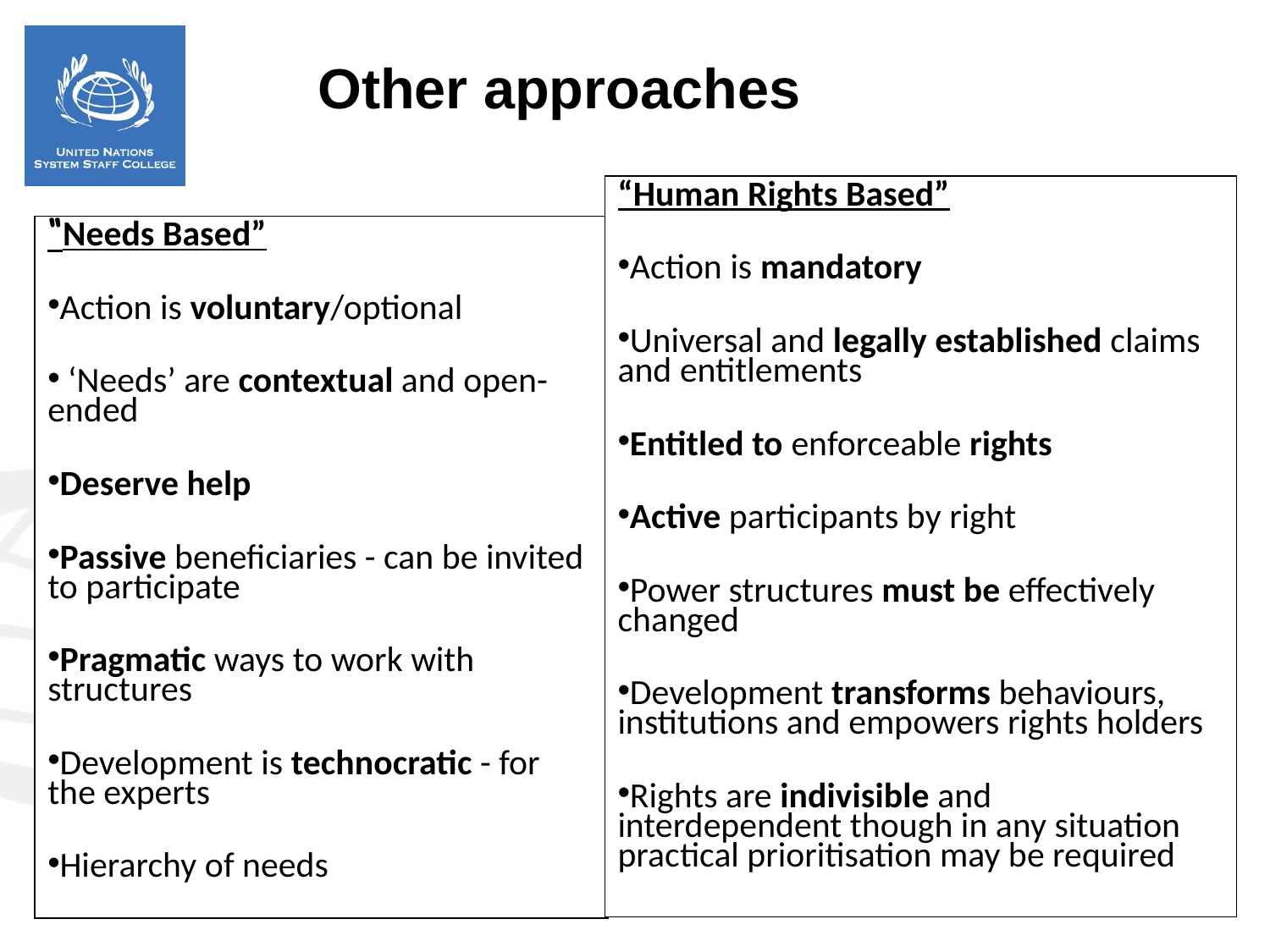

Other approaches
“Human Rights Based”

Action is mandatory

Universal and legally established claims and entitlements

Entitled to enforceable rights

Active participants by right

Power structures must be effectively changed

Development transforms behaviours, institutions and empowers rights holders

Rights are indivisible and interdependent though in any situation practical prioritisation may be required
“Needs Based”

Action is voluntary/optional

 ‘Needs’ are contextual and open-ended

Deserve help

Passive beneficiaries - can be invited to participate

Pragmatic ways to work with structures

Development is technocratic - for the experts

Hierarchy of needs